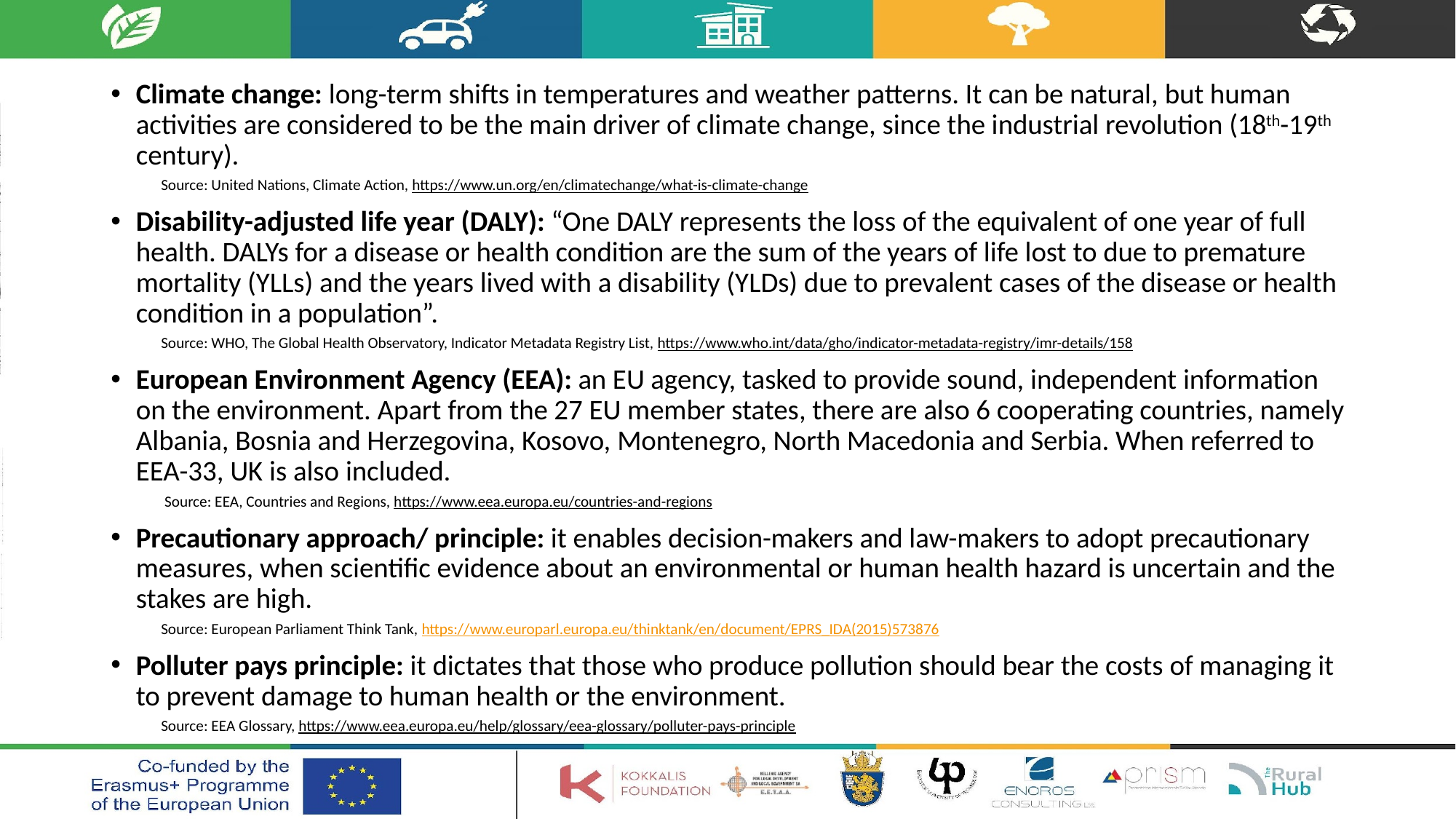

Climate change: long-term shifts in temperatures and weather patterns. It can be natural, but human activities are considered to be the main driver of climate change, since the industrial revolution (18th-19th century).
Source: United Nations, Climate Action, https://www.un.org/en/climatechange/what-is-climate-change
Disability-adjusted life year (DALY): “One DALY represents the loss of the equivalent of one year of full health. DALYs for a disease or health condition are the sum of the years of life lost to due to premature mortality (YLLs) and the years lived with a disability (YLDs) due to prevalent cases of the disease or health condition in a population”.
Source: WHO, The Global Health Observatory, Indicator Metadata Registry List, https://www.who.int/data/gho/indicator-metadata-registry/imr-details/158
European Environment Agency (EEA): an EU agency, tasked to provide sound, independent information on the environment. Apart from the 27 EU member states, there are also 6 cooperating countries, namely Albania, Bosnia and Herzegovina, Kosovo, Montenegro, North Macedonia and Serbia. When referred to EEA-33, UK is also included.
 Source: EEA, Countries and Regions, https://www.eea.europa.eu/countries-and-regions
Precautionary approach/ principle: it enables decision-makers and law-makers to adopt precautionary measures, when scientific evidence about an environmental or human health hazard is uncertain and the stakes are high.
Source: European Parliament Think Tank, https://www.europarl.europa.eu/thinktank/en/document/EPRS_IDA(2015)573876
Polluter pays principle: it dictates that those who produce pollution should bear the costs of managing it to prevent damage to human health or the environment.
Source: EEA Glossary, https://www.eea.europa.eu/help/glossary/eea-glossary/polluter-pays-principle